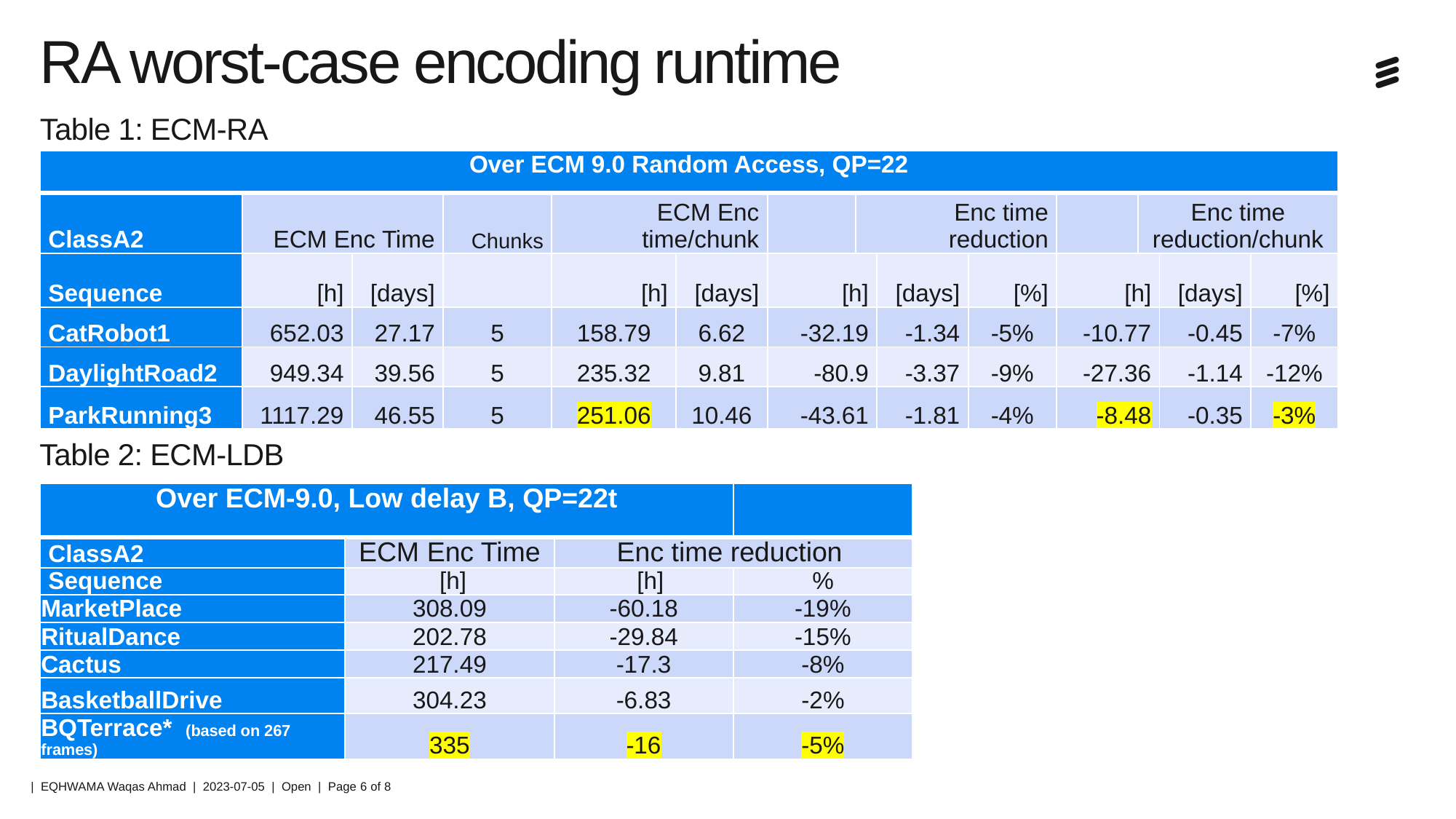

RA worst-case encoding runtime
Table 1: ECM-RA
| Over ECM 9.0 Random Access, QP=22 |  |  |  |  |  |  |  |  |  |  |  |  |  |
| --- | --- | --- | --- | --- | --- | --- | --- | --- | --- | --- | --- | --- | --- |
| ClassA2 | ECM Enc Time |  | Chunks | ECM Enc time/chunk |  |  | Enc time reduction |  |  |  | Enc time reduction/chunk |  |  |
| Sequence | [h] | [days] |  | [h] | [days] | [h] |  | [days] | [%] | [h] |  | [days] | [%] |
| CatRobot1 | 652.03 | 27.17 | 5 | 158.79 | 6.62 | -32.19 |  | -1.34 | -5% | -10.77 |  | -0.45 | -7% |
| DaylightRoad2 | 949.34 | 39.56 | 5 | 235.32 | 9.81 | -80.9 |  | -3.37 | -9% | -27.36 |  | -1.14 | -12% |
| ParkRunning3 | 1117.29 | 46.55 | 5 | 251.06 | 10.46 | -43.61 |  | -1.81 | -4% | -8.48 |  | -0.35 | -3% |
Table 2: ECM-LDB
| Over ECM-9.0, Low delay B, QP=22t |  |  |  |
| --- | --- | --- | --- |
| ClassA2 | ECM Enc Time | Enc time reduction |  |
| Sequence | [h] | [h] | % |
| MarketPlace | 308.09 | -60.18 | -19% |
| RitualDance | 202.78 | -29.84 | -15% |
| Cactus | 217.49 | -17.3 | -8% |
| BasketballDrive | 304.23 | -6.83 | -2% |
| BQTerrace\* (based on 267 frames) | 335 | -16 | -5% |